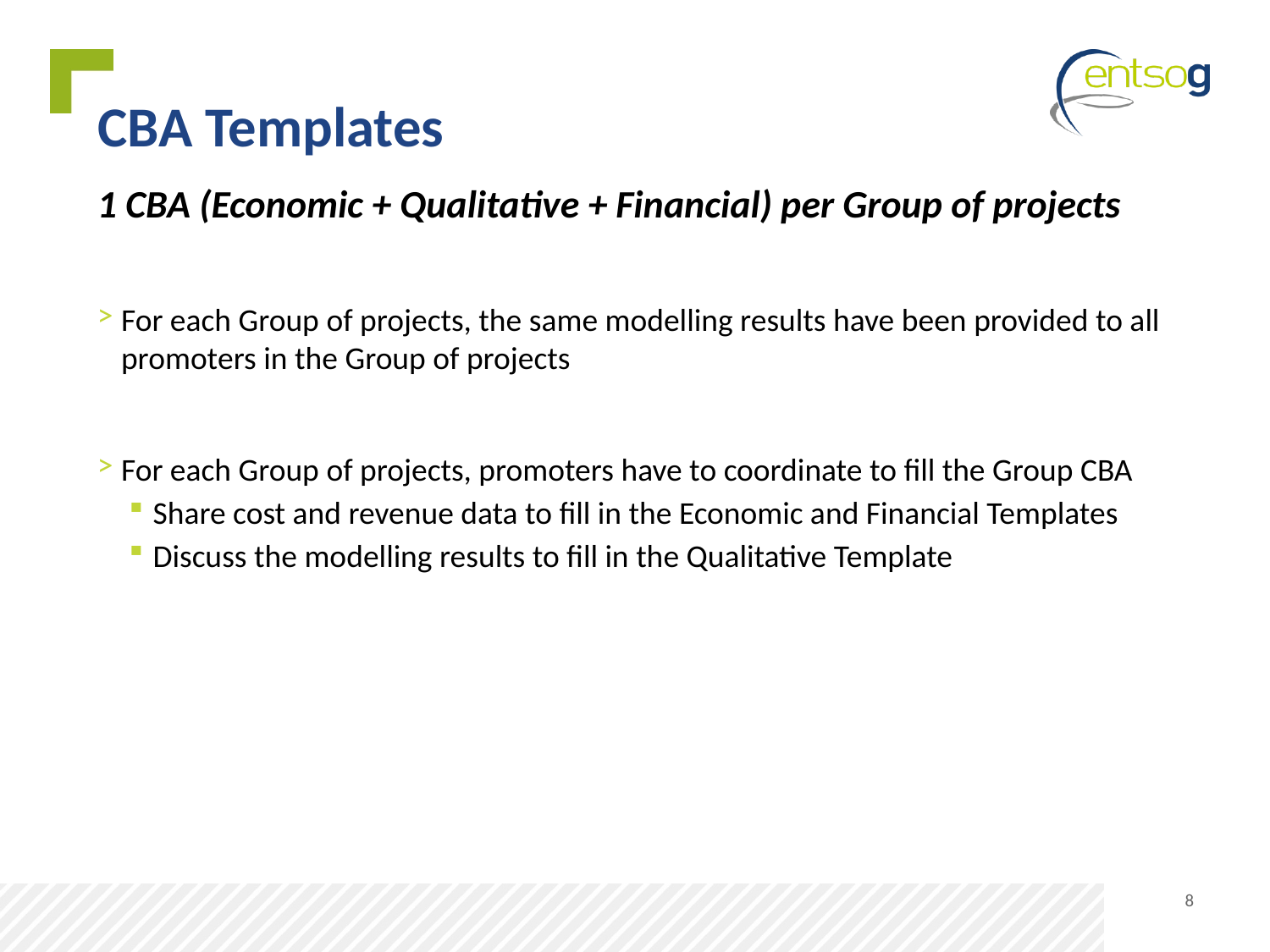

# CBA Templates
1 CBA (Economic + Qualitative + Financial) per Group of projects

For each Group of projects, the same modelling results have been provided to all promoters in the Group of projects

For each Group of projects, promoters have to coordinate to fill the Group CBA
Share cost and revenue data to fill in the Economic and Financial Templates
Discuss the modelling results to fill in the Qualitative Template
8